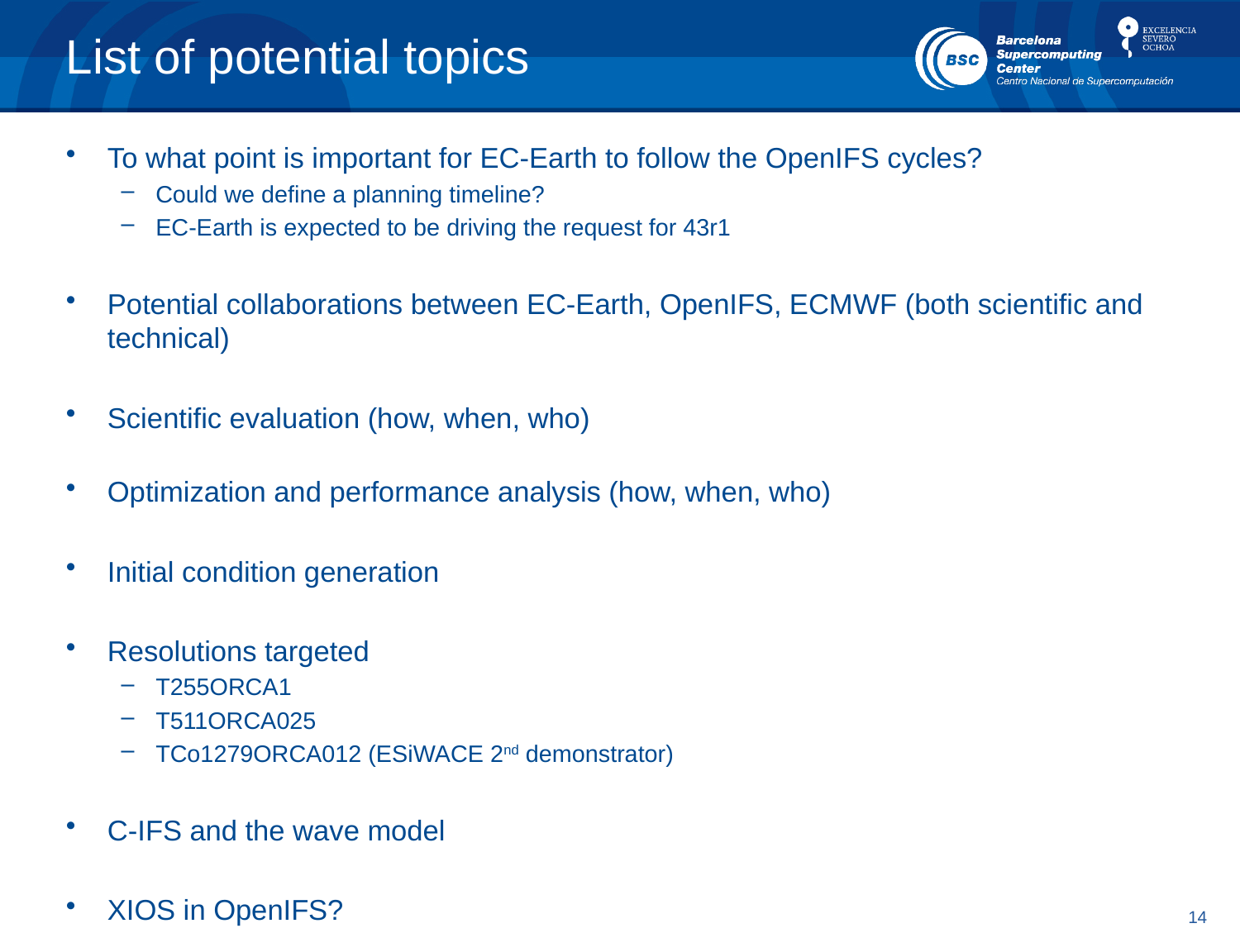

# List of potential topics
To what point is important for EC-Earth to follow the OpenIFS cycles?
Could we define a planning timeline?
EC-Earth is expected to be driving the request for 43r1

Potential collaborations between EC-Earth, OpenIFS, ECMWF (both scientific and technical)

Scientific evaluation (how, when, who)
Optimization and performance analysis (how, when, who)

Initial condition generation

Resolutions targeted
T255ORCA1
T511ORCA025
TCo1279ORCA012 (ESiWACE 2nd demonstrator)

C-IFS and the wave model

XIOS in OpenIFS?